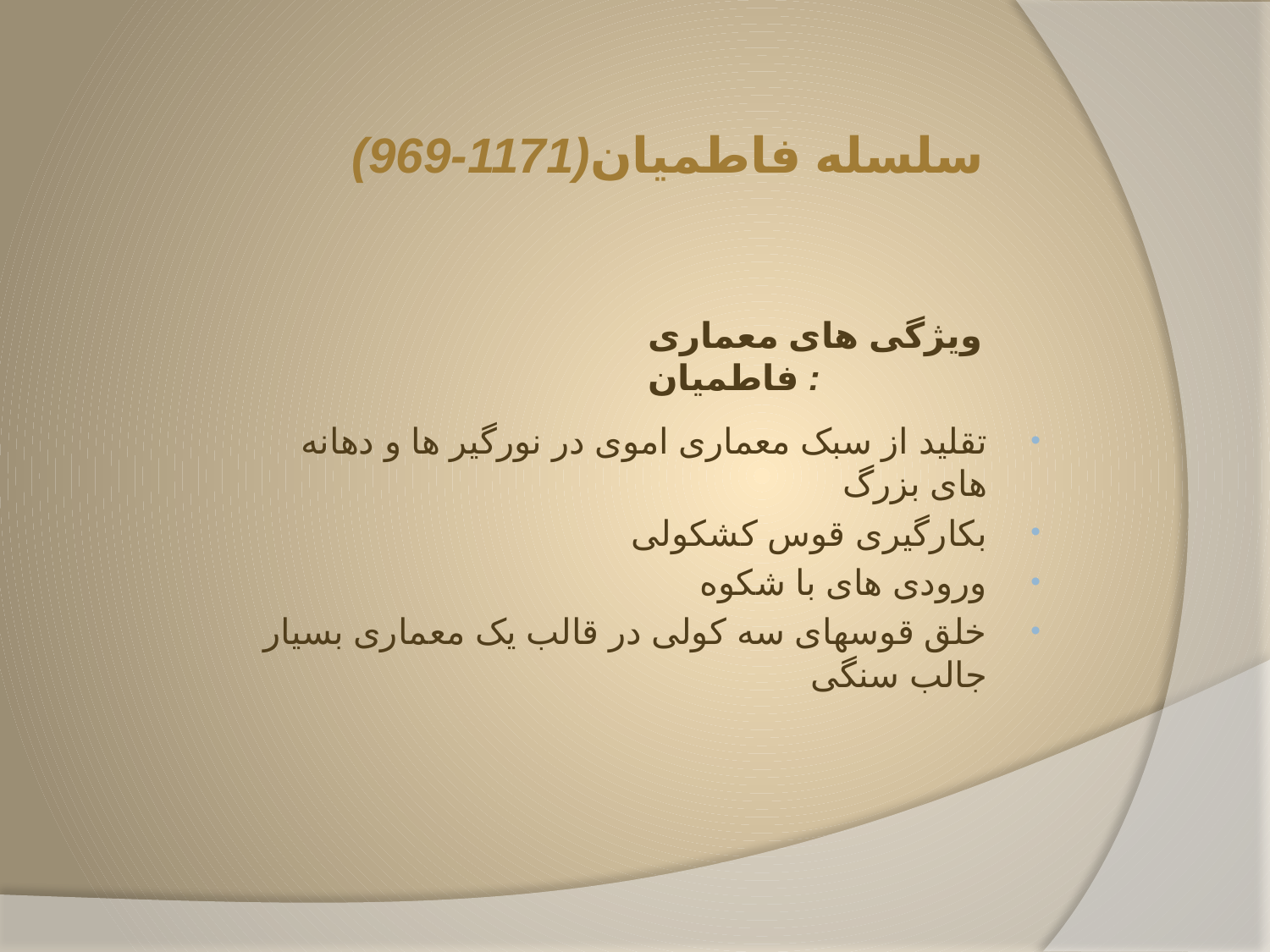

# سلسله فاطمیان(1171-969)
ویژگی های معماری فاطمیان :
تقلید از سبک معماری اموی در نورگیر ها و دهانه های بزرگ
بکارگیری قوس کشکولی
ورودی های با شکوه
خلق قوسهای سه کولی در قالب یک معماری بسیار جالب سنگی